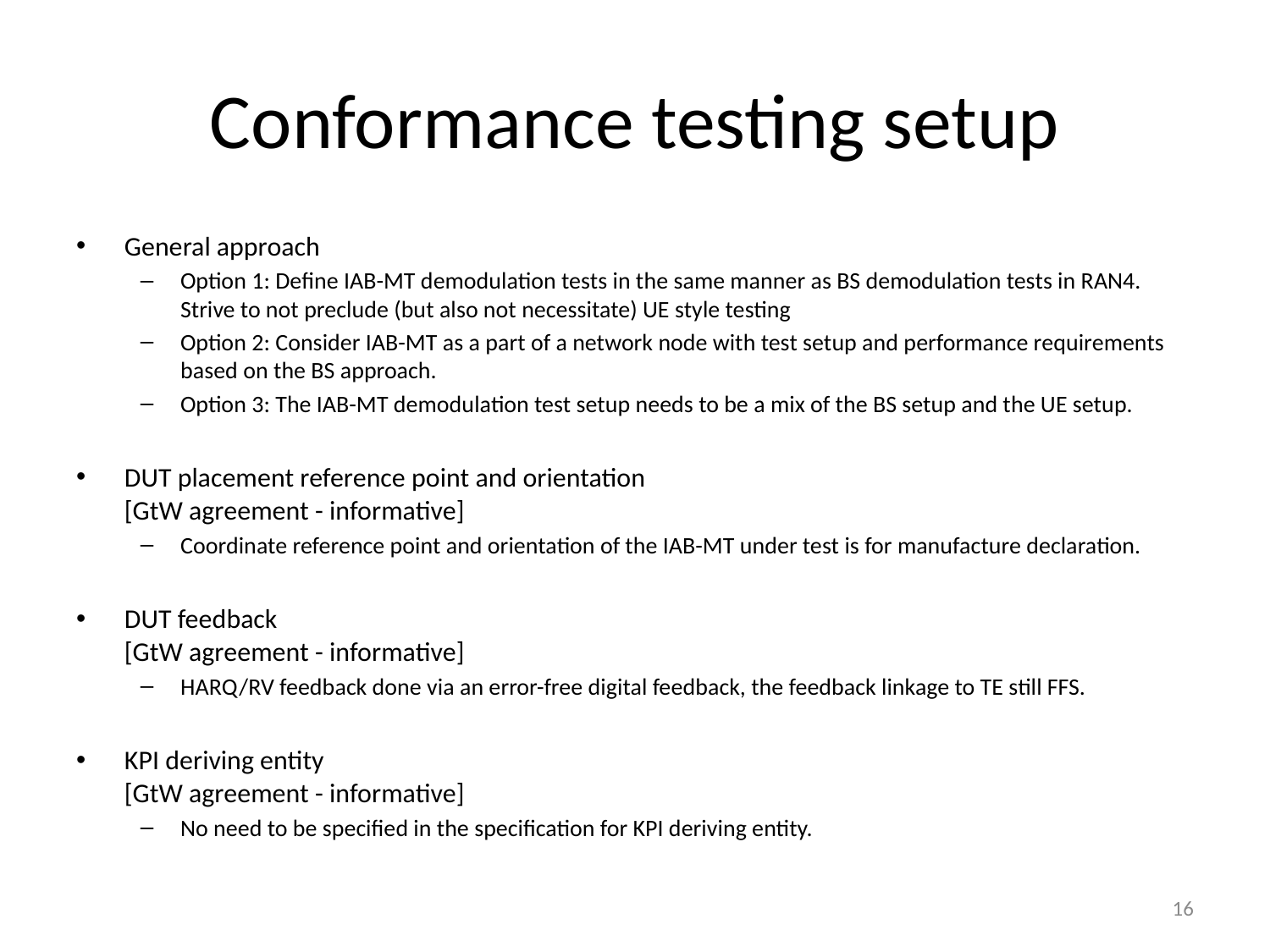

# Conformance testing setup
General approach
Option 1: Define IAB-MT demodulation tests in the same manner as BS demodulation tests in RAN4. Strive to not preclude (but also not necessitate) UE style testing
Option 2: Consider IAB-MT as a part of a network node with test setup and performance requirements based on the BS approach.
Option 3: The IAB-MT demodulation test setup needs to be a mix of the BS setup and the UE setup.

DUT placement reference point and orientation
[GtW agreement - informative]
Coordinate reference point and orientation of the IAB-MT under test is for manufacture declaration.

DUT feedback
[GtW agreement - informative]
HARQ/RV feedback done via an error-free digital feedback, the feedback linkage to TE still FFS.

KPI deriving entity
[GtW agreement - informative]
No need to be specified in the specification for KPI deriving entity.
16